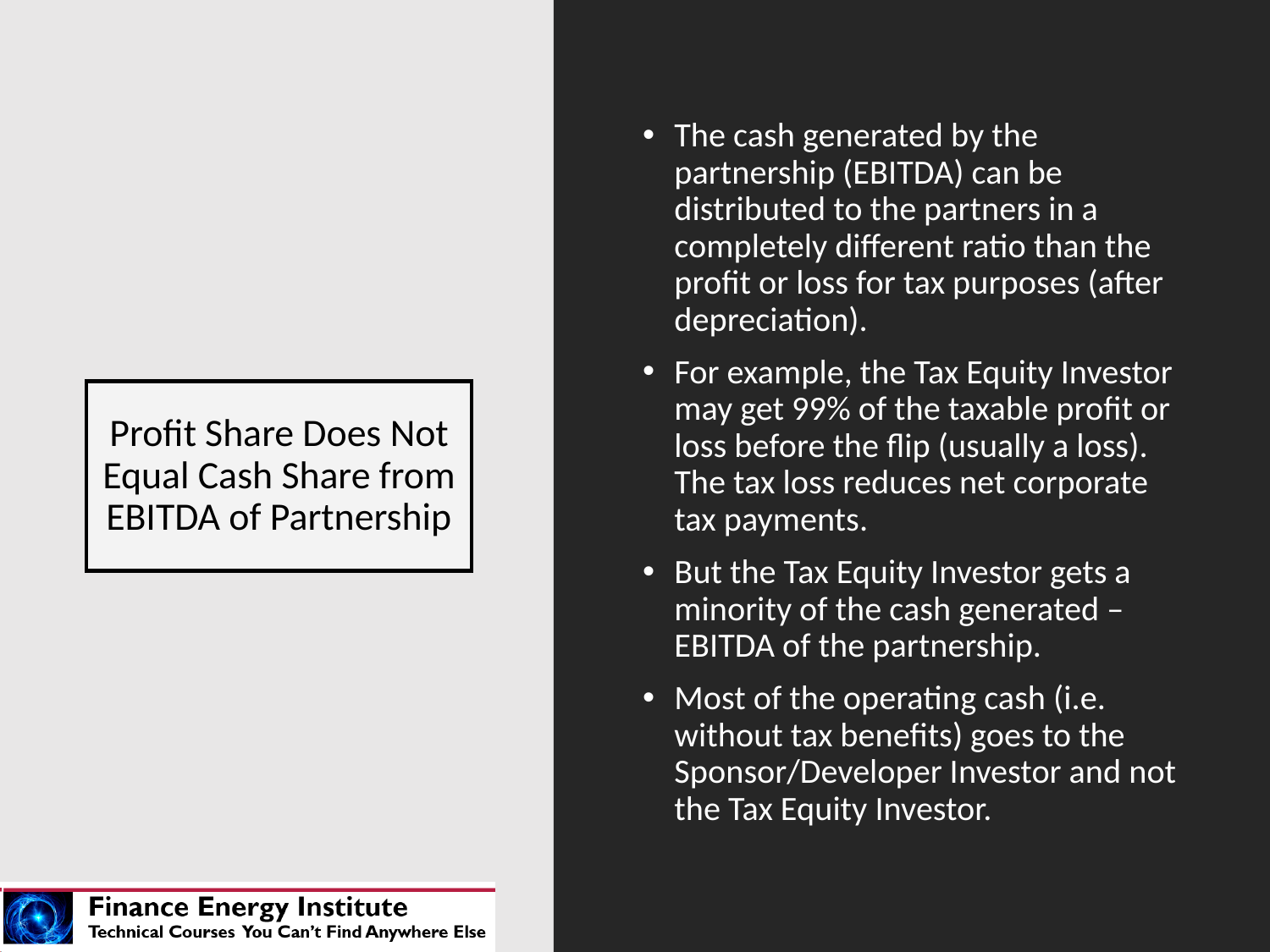

The cash generated by the partnership (EBITDA) can be distributed to the partners in a completely different ratio than the profit or loss for tax purposes (after depreciation).
For example, the Tax Equity Investor may get 99% of the taxable profit or loss before the flip (usually a loss). The tax loss reduces net corporate tax payments.
But the Tax Equity Investor gets a minority of the cash generated – EBITDA of the partnership.
Most of the operating cash (i.e. without tax benefits) goes to the Sponsor/Developer Investor and not the Tax Equity Investor.

# Profit Share Does Not Equal Cash Share from EBITDA of Partnership